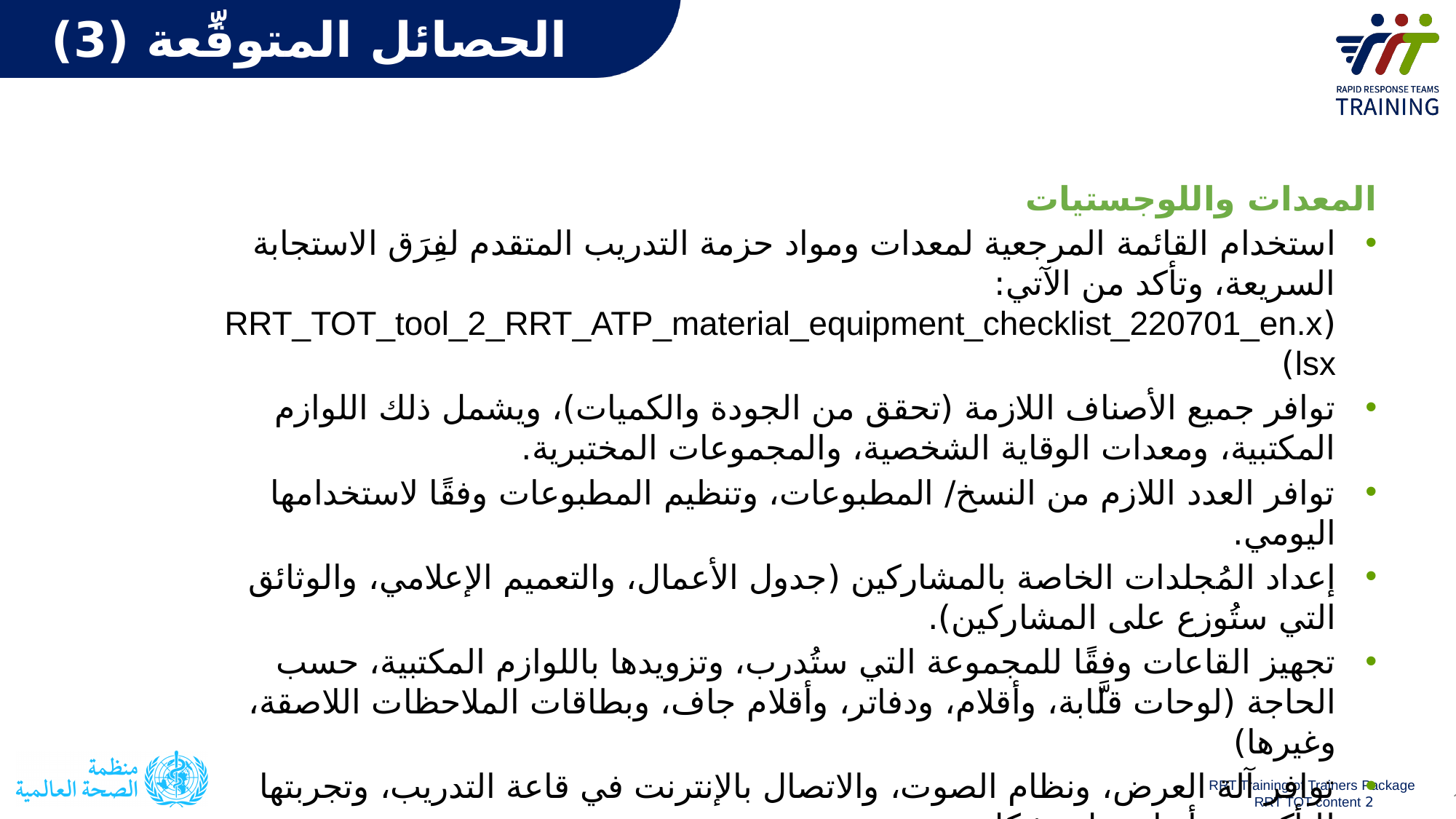

# الحصائل المتوقَّعة (3)
المعدات واللوجستيات
استخدام القائمة المرجعية لمعدات ومواد حزمة التدريب المتقدم لفِرَق الاستجابة السريعة، وتأكد من الآتي: (RRT_TOT_tool_2_RRT_ATP_material_equipment_checklist_220701_en.xlsx)
توافر جميع الأصناف اللازمة (تحقق من الجودة والكميات)، ويشمل ذلك اللوازم المكتبية، ومعدات الوقاية الشخصية، والمجموعات المختبرية.
توافر العدد اللازم من النسخ/ المطبوعات، وتنظيم المطبوعات وفقًا لاستخدامها اليومي.
إعداد المُجلدات الخاصة بالمشاركين (جدول الأعمال، والتعميم الإعلامي، والوثائق التي ستُوزع على المشاركين).
تجهيز القاعات وفقًا للمجموعة التي ستُدرب، وتزويدها باللوازم المكتبية، حسب الحاجة (لوحات قلَّابة، وأقلام، ودفاتر، وأقلام جاف، وبطاقات الملاحظات اللاصقة، وغيرها)
توافر آلة العرض، ونظام الصوت، والاتصال بالإنترنت في قاعة التدريب، وتجربتها للتأكد من أنها تعمل بشكل جيد.